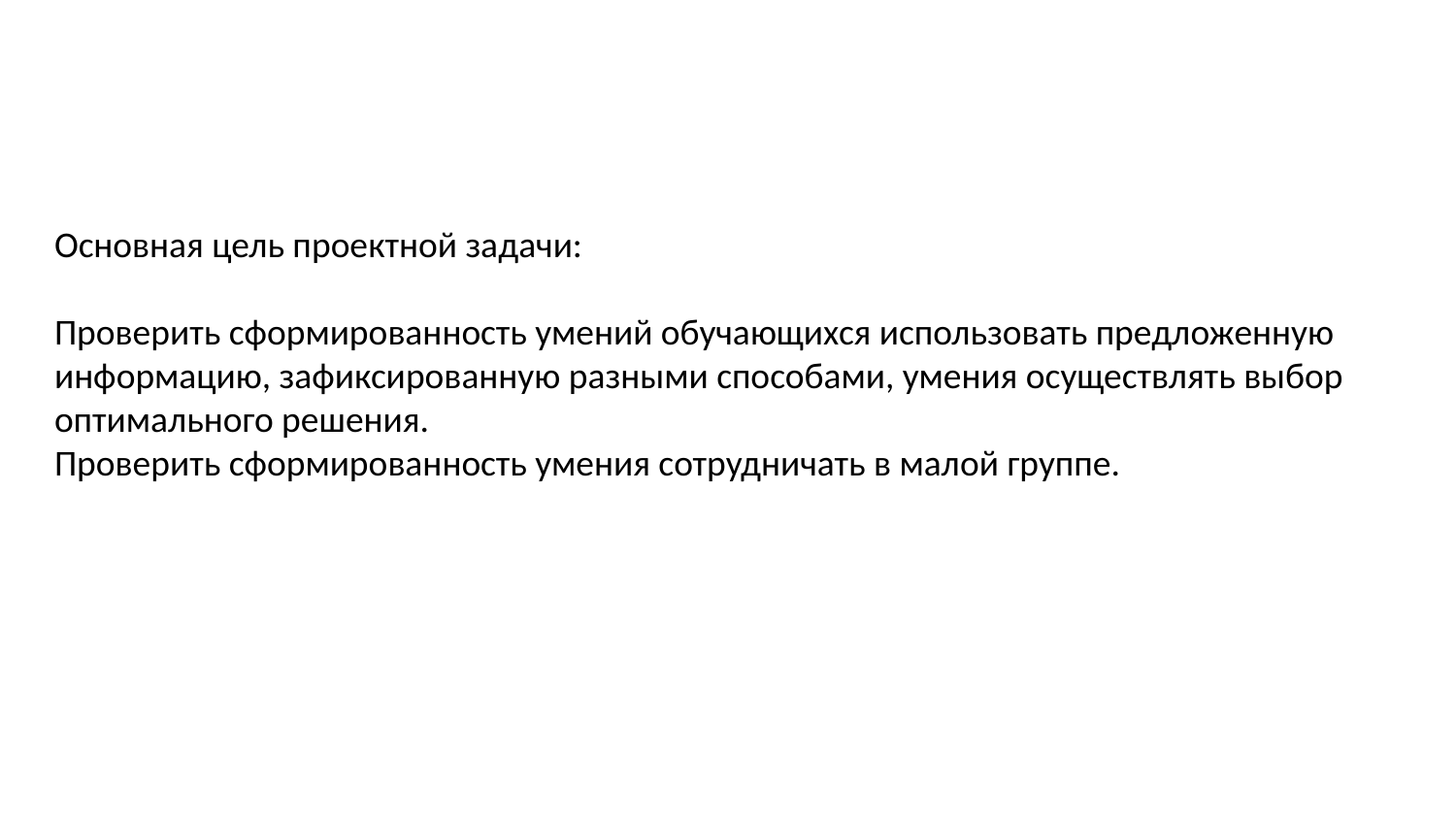

Основная цель проектной задачи:

Проверить сформированность умений обучающихся использовать предложенную информацию, зафиксированную разными способами, умения осуществлять выбор оптимального решения.
Проверить сформированность умения сотрудничать в малой группе.